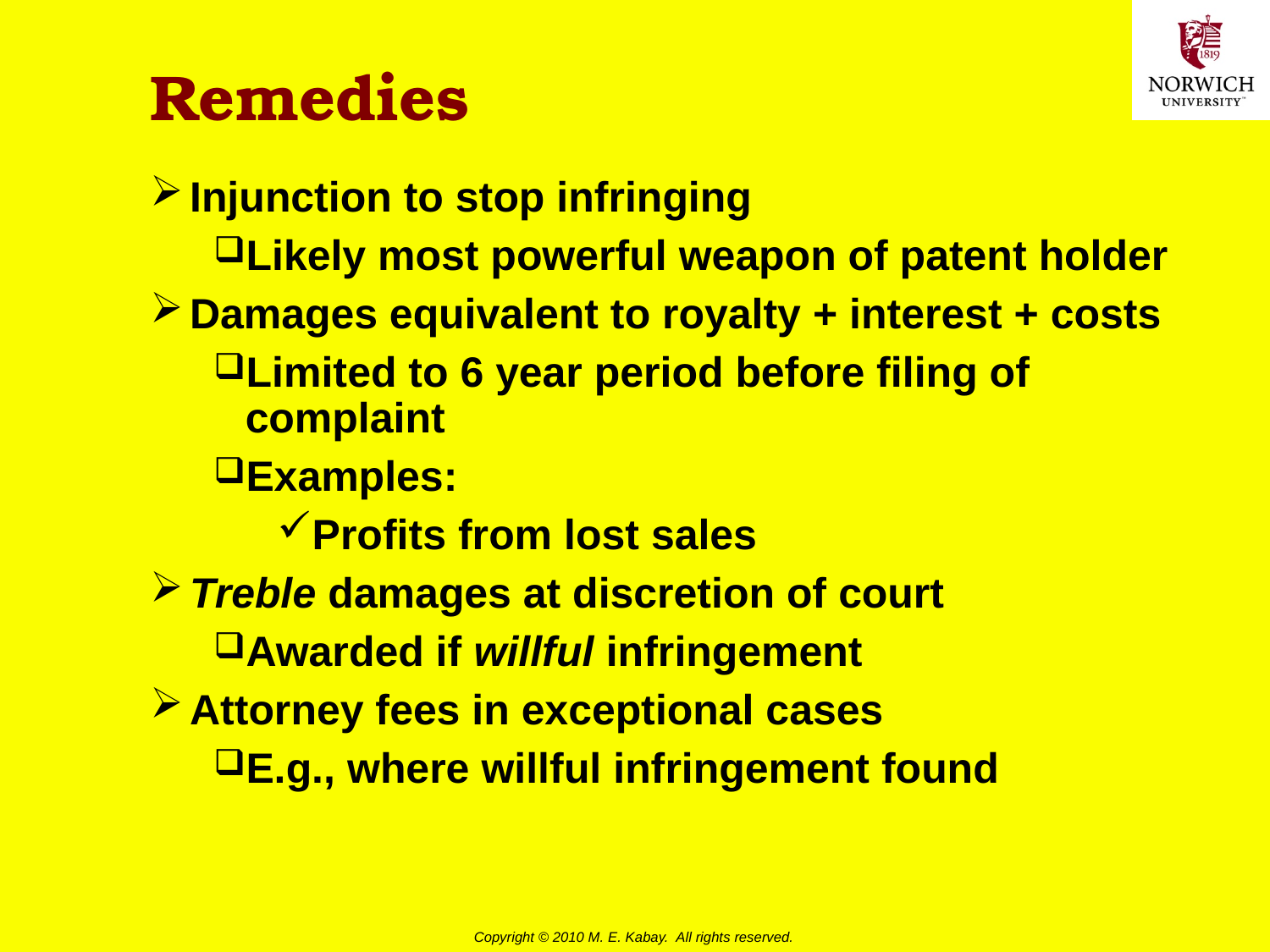

# Remedies
Injunction to stop infringing
Likely most powerful weapon of patent holder
Damages equivalent to royalty + interest + costs
Limited to 6 year period before filing of complaint
Examples:
Profits from lost sales
Treble damages at discretion of court
Awarded if willful infringement
Attorney fees in exceptional cases
E.g., where willful infringement found